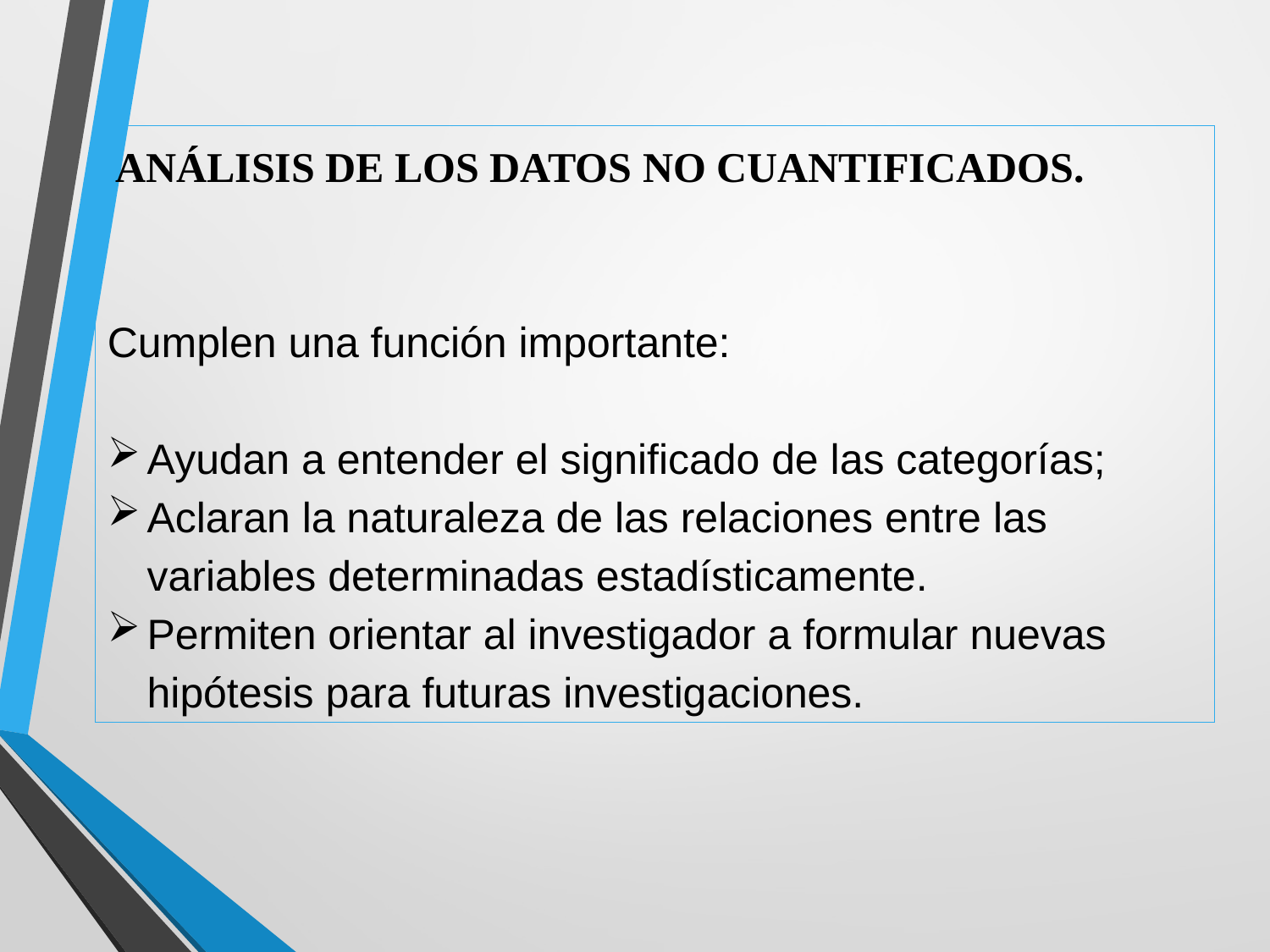

ANÁLISIS DE LOS DATOS NO CUANTIFICADOS.

Cumplen una función importante:

Ayudan a entender el significado de las categorías;
Aclaran la naturaleza de las relaciones entre las variables determinadas estadísticamente.
Permiten orientar al investigador a formular nuevas hipótesis para futuras investigaciones.